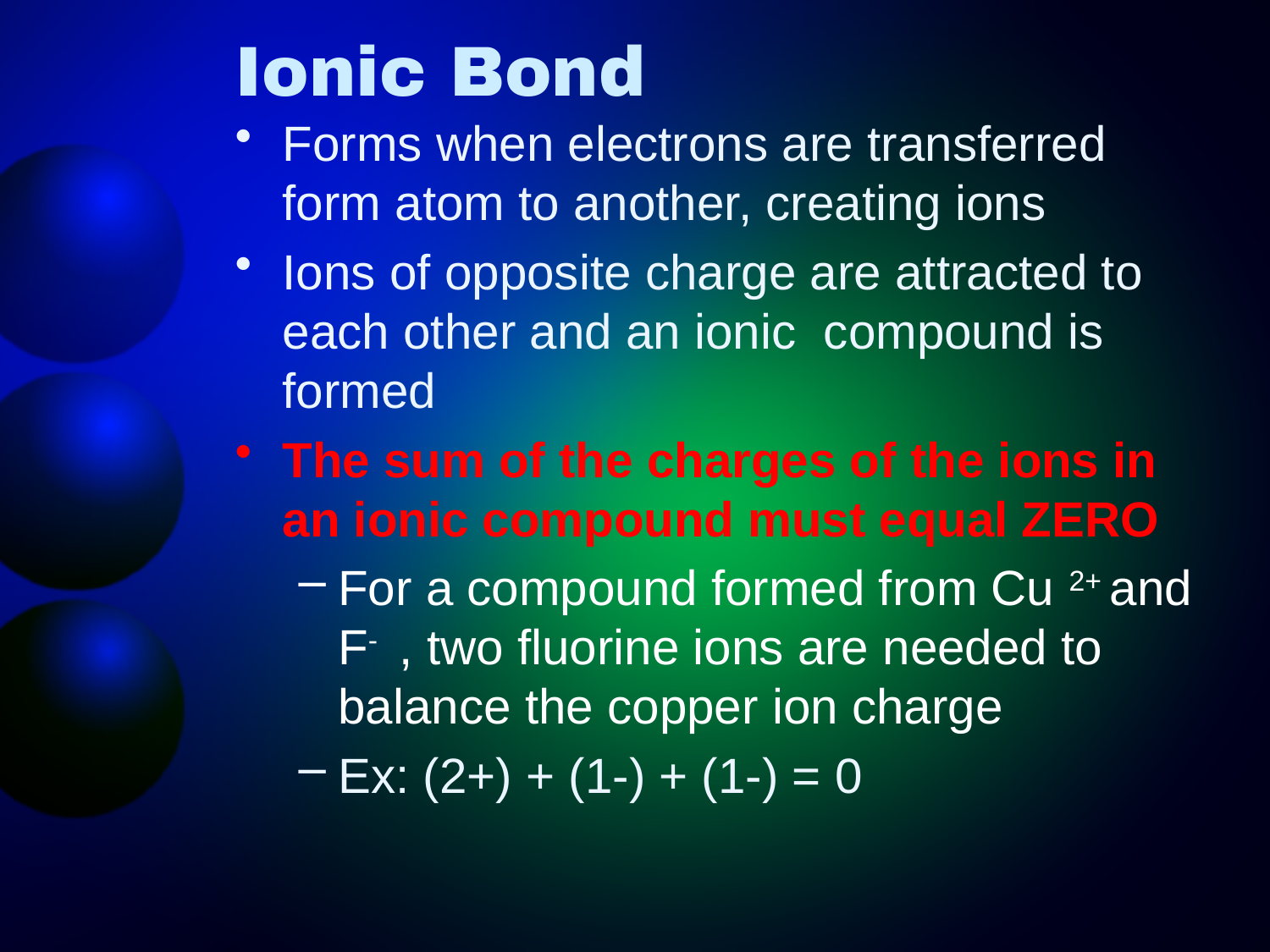

# Ionic Bond
Forms when electrons are transferred form atom to another, creating ions
Ions of opposite charge are attracted to each other and an ionic  compound is formed
The sum of the charges of the ions in an ionic compound must equal ZERO
For a compound formed from Cu 2+ and F-  , two fluorine ions are needed to balance the copper ion charge
Ex: (2+) + (1-) + (1-) = 0